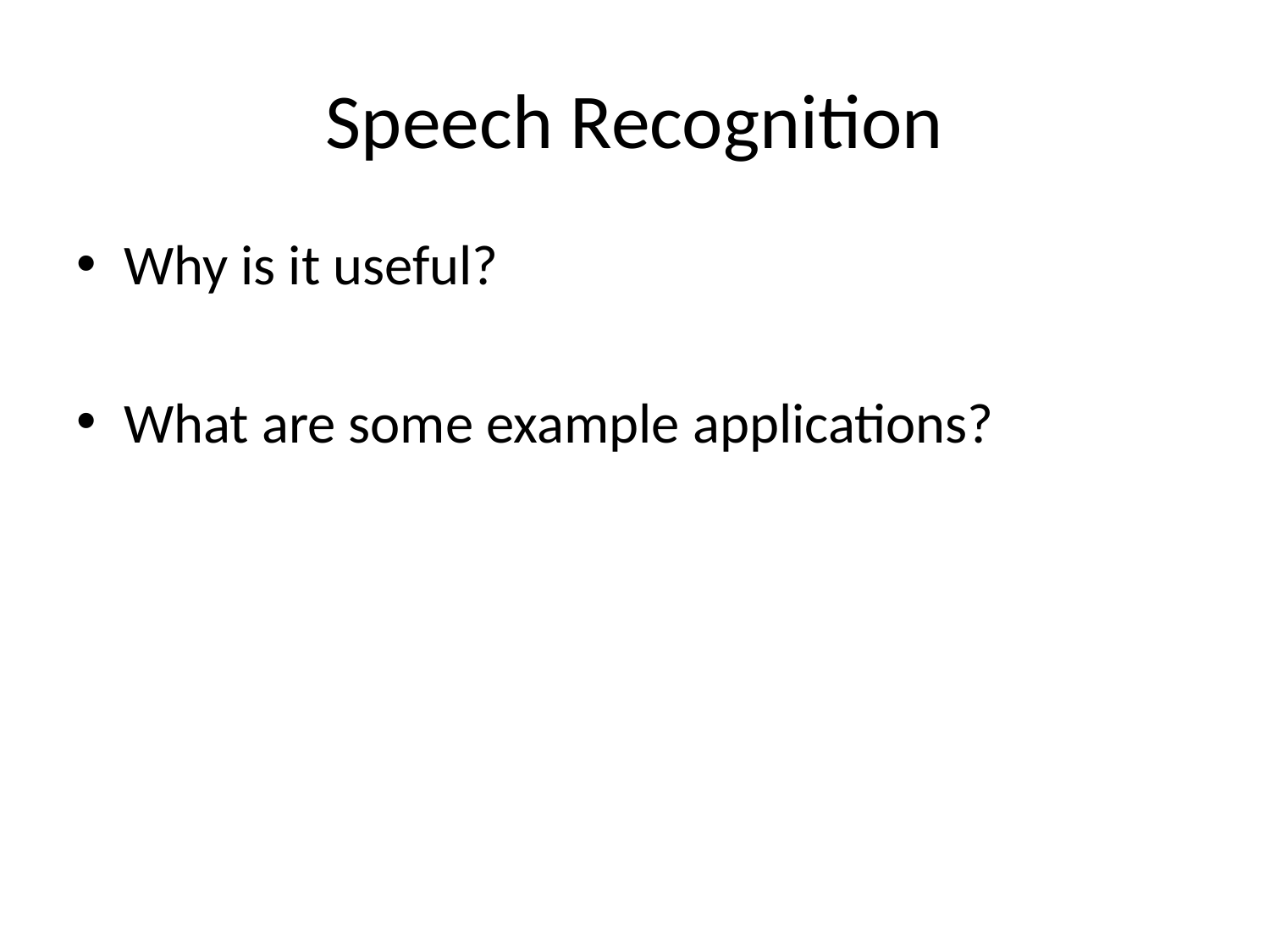

# Speech Recognition
Why is it useful?

What are some example applications?